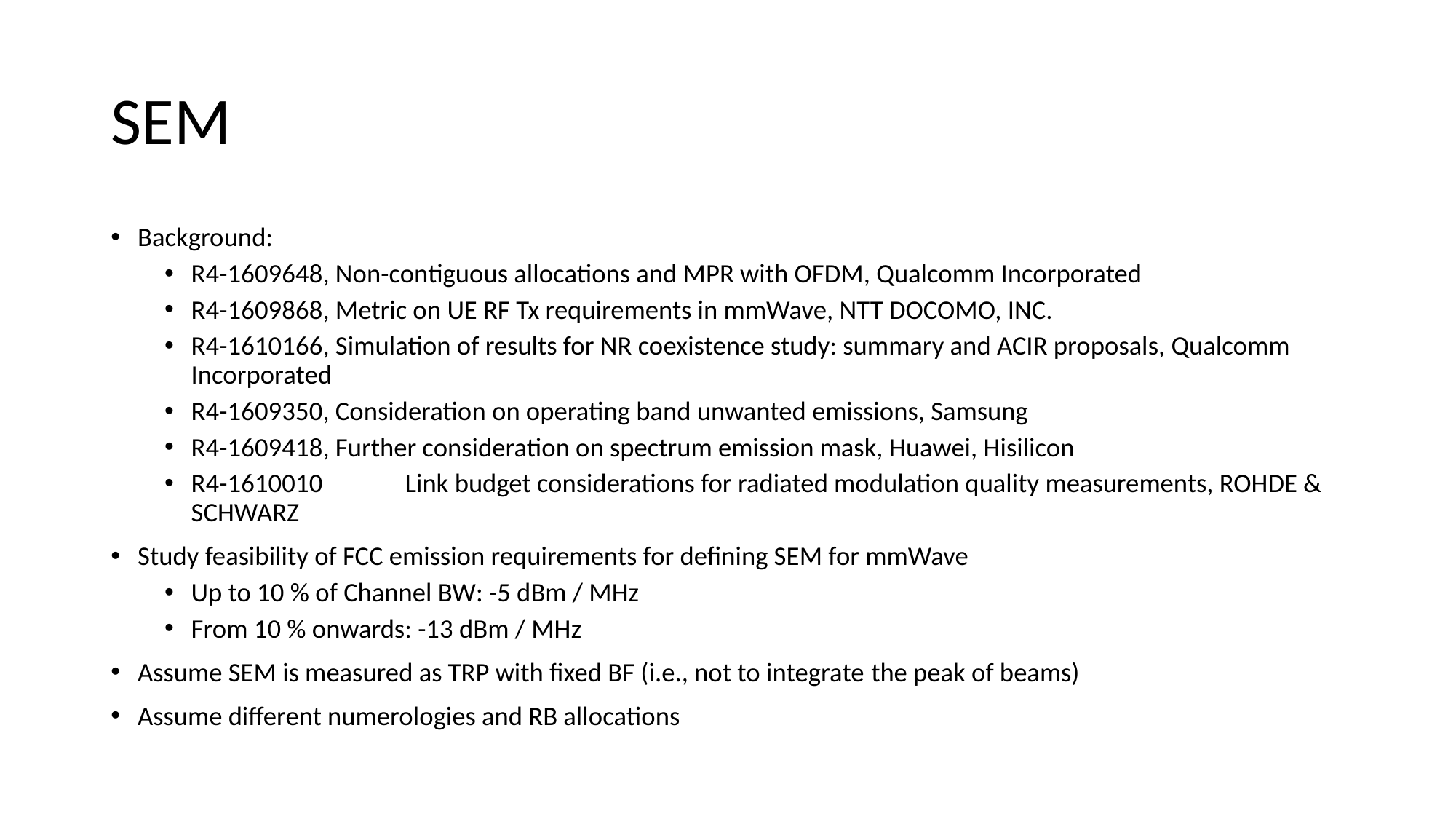

# SEM
Background:
R4-1609648, Non-contiguous allocations and MPR with OFDM, Qualcomm Incorporated
R4-1609868, Metric on UE RF Tx requirements in mmWave, NTT DOCOMO, INC.
R4-1610166, Simulation of results for NR coexistence study: summary and ACIR proposals, Qualcomm Incorporated
R4-1609350, Consideration on operating band unwanted emissions, Samsung
R4-1609418, Further consideration on spectrum emission mask, Huawei, Hisilicon
R4-1610010	Link budget considerations for radiated modulation quality measurements, ROHDE & SCHWARZ
Study feasibility of FCC emission requirements for defining SEM for mmWave
Up to 10 % of Channel BW: -5 dBm / MHz
From 10 % onwards: -13 dBm / MHz
Assume SEM is measured as TRP with fixed BF (i.e., not to integrate the peak of beams)
Assume different numerologies and RB allocations